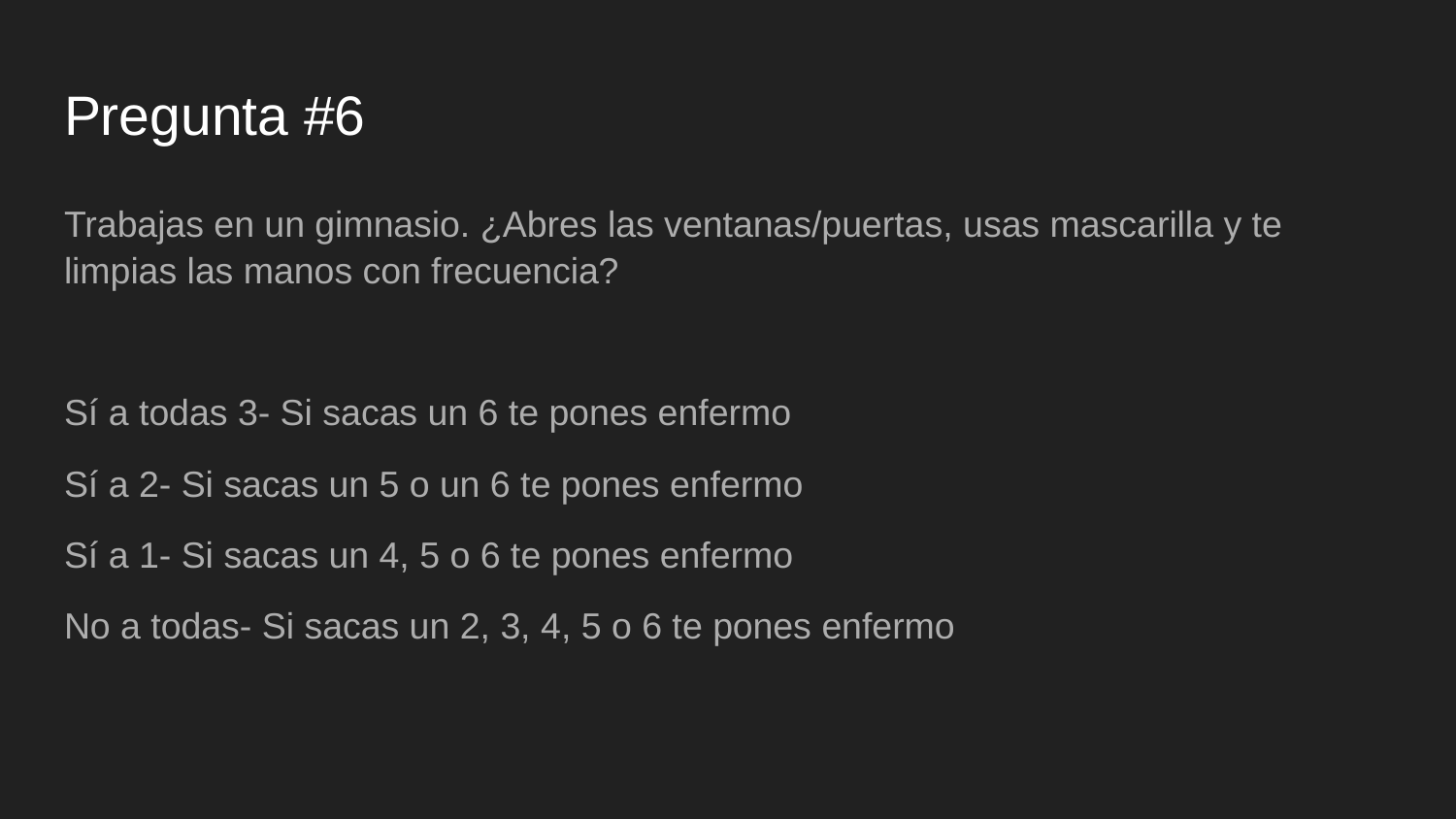

# Pregunta #6
Trabajas en un gimnasio. ¿Abres las ventanas/puertas, usas mascarilla y te limpias las manos con frecuencia?

Sí a todas 3- Si sacas un 6 te pones enfermo
Sí a 2- Si sacas un 5 o un 6 te pones enfermo
Sí a 1- Si sacas un 4, 5 o 6 te pones enfermo
No a todas- Si sacas un 2, 3, 4, 5 o 6 te pones enfermo